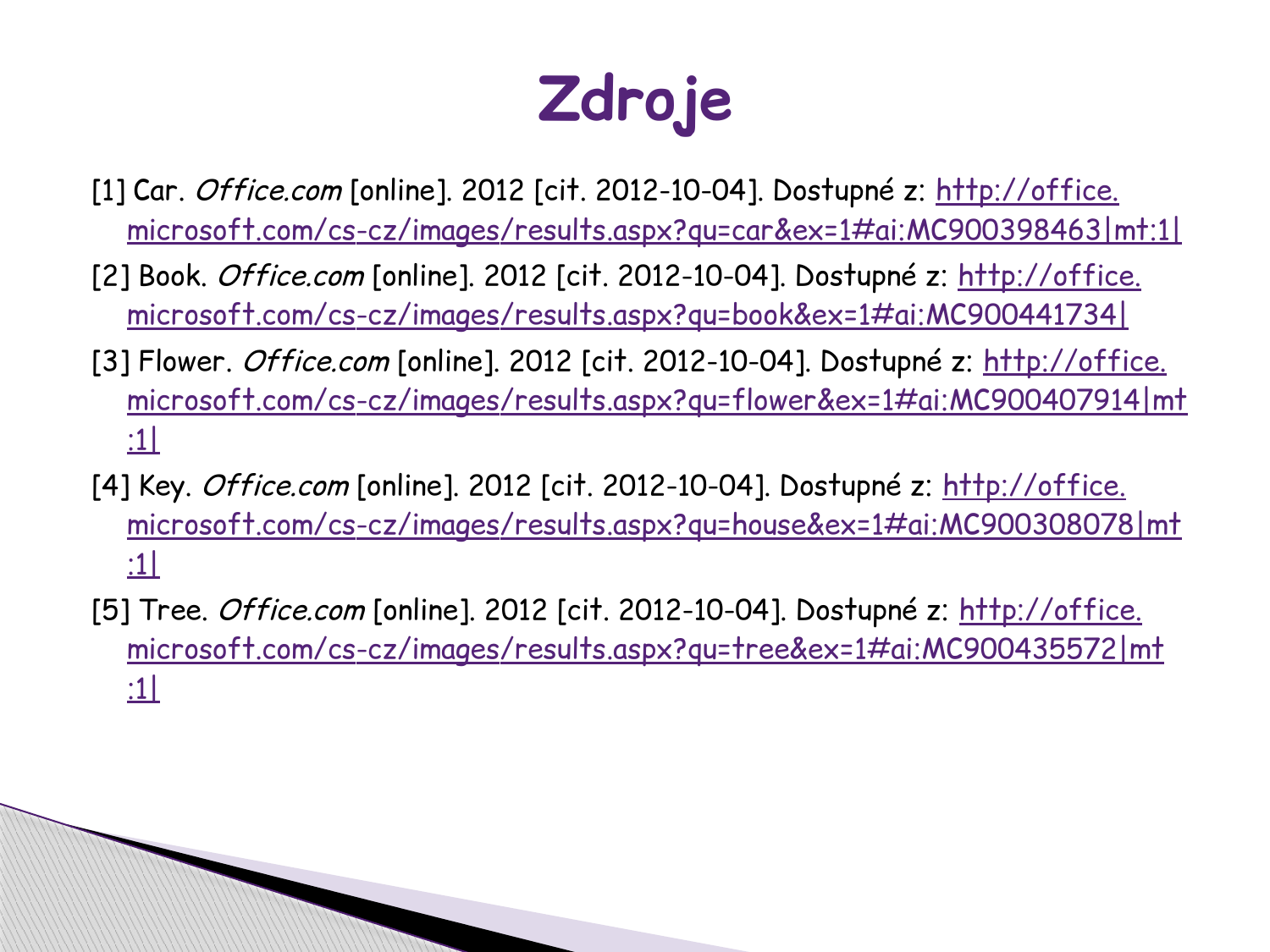

# Zdroje
[1] Car. Office.com [online]. 2012 [cit. 2012-10-04]. Dostupné z: http://office.microsoft.com/cs-cz/images/results.aspx?qu=car&ex=1#ai:MC900398463|mt:1|
[2] Book. Office.com [online]. 2012 [cit. 2012-10-04]. Dostupné z: http://office.microsoft.com/cs-cz/images/results.aspx?qu=book&ex=1#ai:MC900441734|
[3] Flower. Office.com [online]. 2012 [cit. 2012-10-04]. Dostupné z: http://office.microsoft.com/cs-cz/images/results.aspx?qu=flower&ex=1#ai:MC900407914|mt:1|
[4] Key. Office.com [online]. 2012 [cit. 2012-10-04]. Dostupné z: http://office.microsoft.com/cs-cz/images/results.aspx?qu=house&ex=1#ai:MC900308078|mt:1|
[5] Tree. Office.com [online]. 2012 [cit. 2012-10-04]. Dostupné z: http://office.microsoft.com/cs-cz/images/results.aspx?qu=tree&ex=1#ai:MC900435572|mt:1|